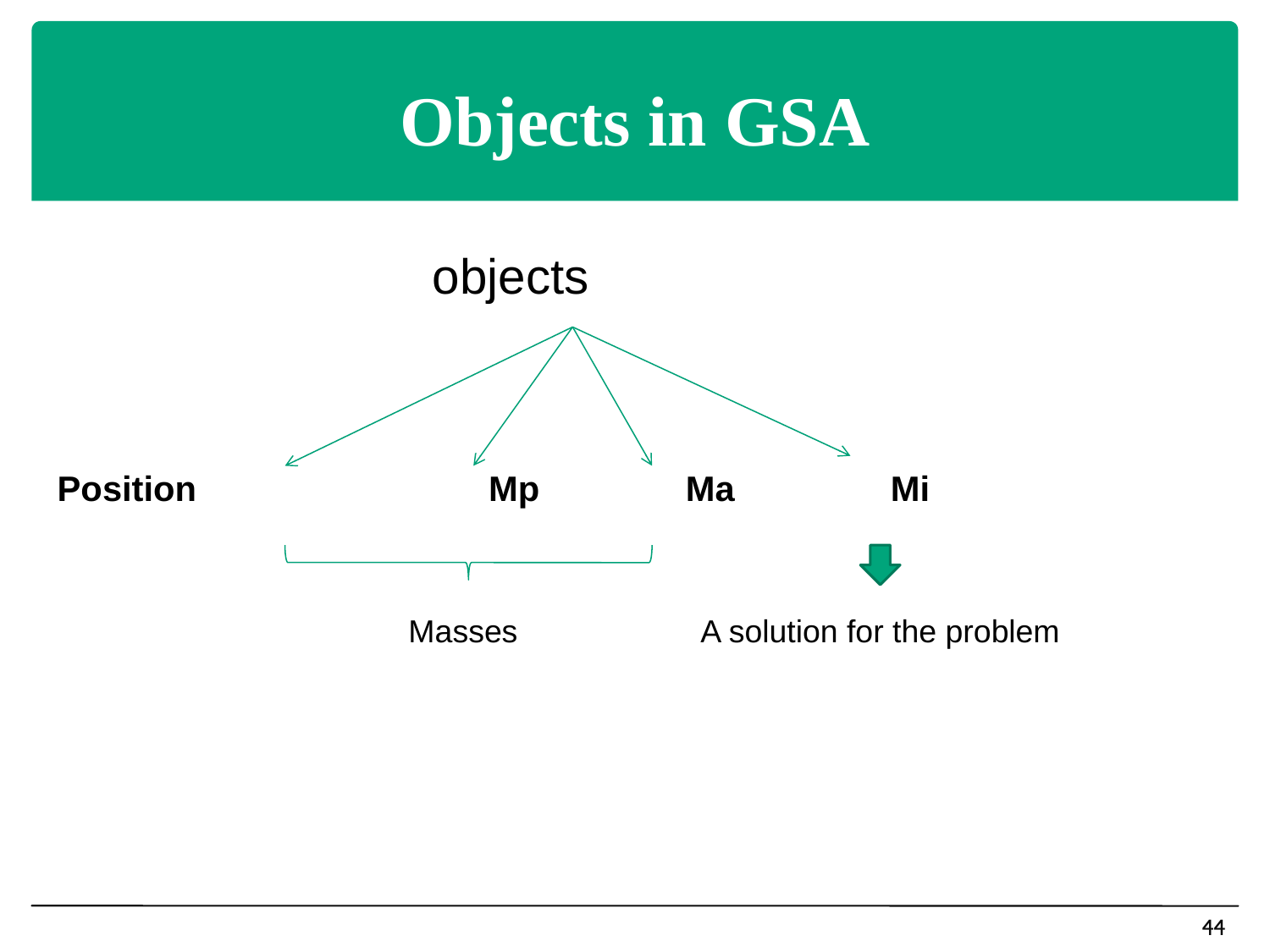

# Objects in GSA
   objects

          Position                              Mp               Ma                Mi

Masses
A solution for the problem
44